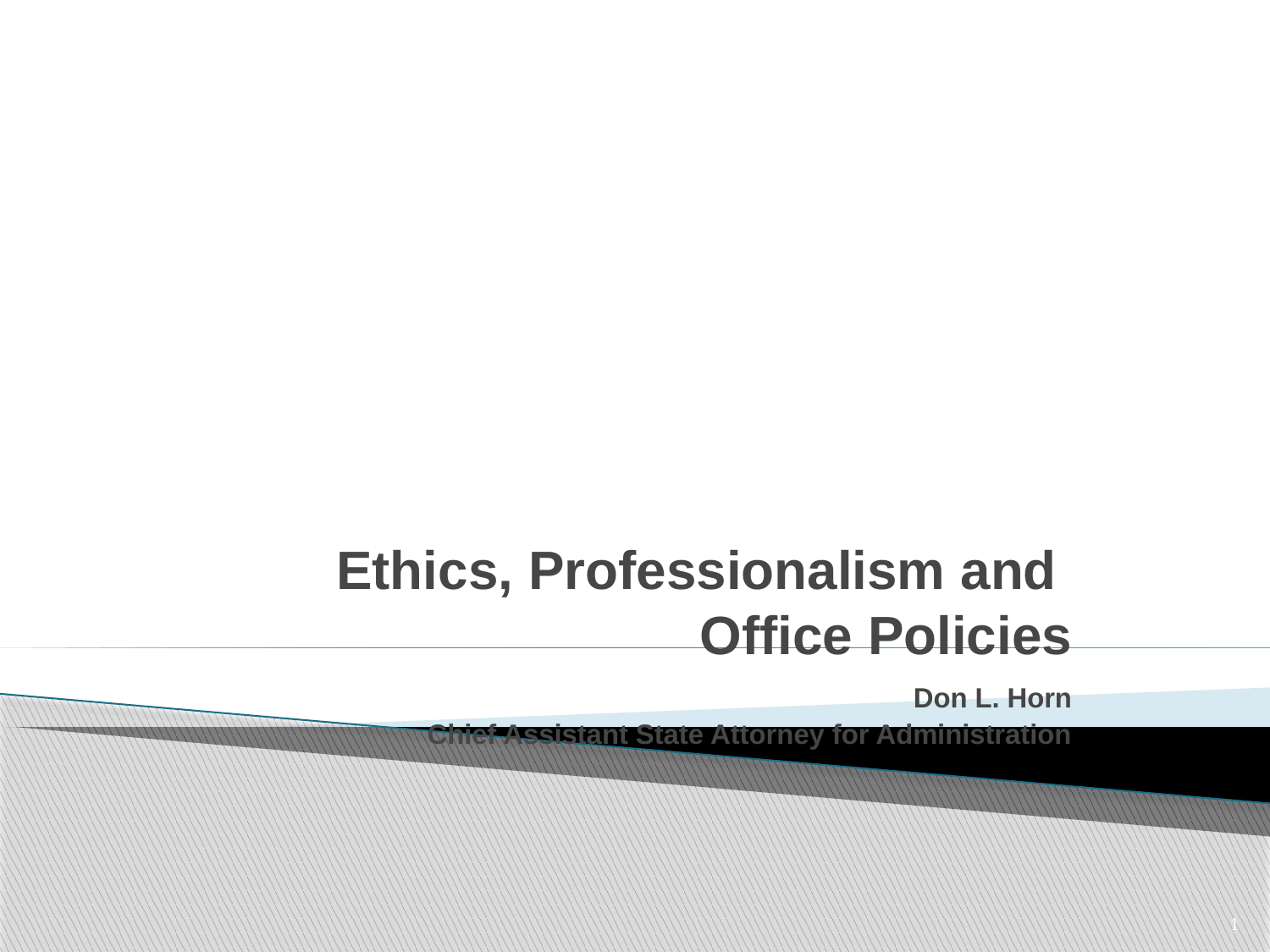

# Ethics, Professionalism and Office Policies Don L. Horn Chief Assistant State Attorney for Administration
1